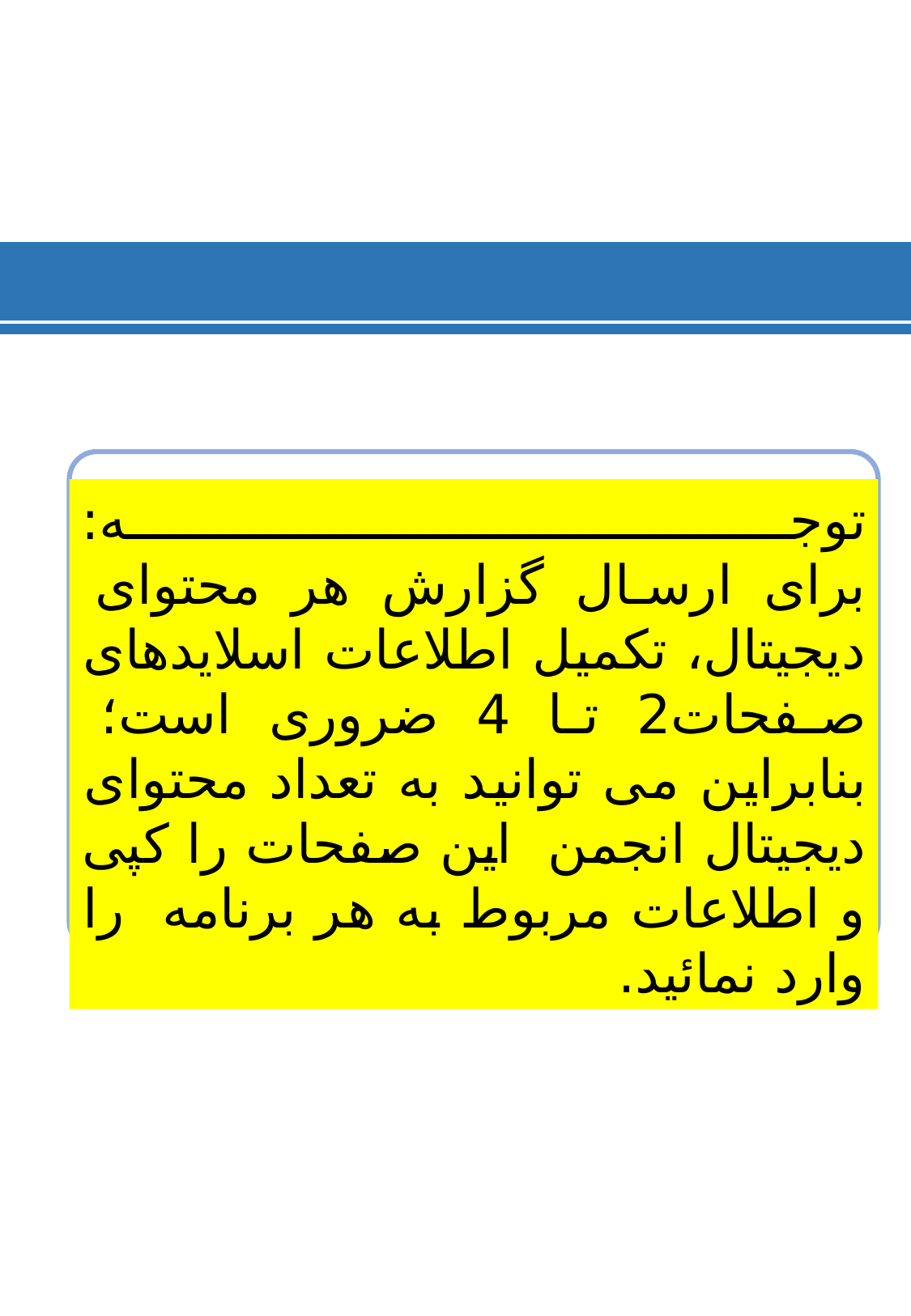

توجه:
برای ارسال گزارش هر محتوای دیجیتال، تکمیل اطلاعات اسلایدهای صفحات2 تا 4 ضروری است؛ بنابراین می توانید به تعداد محتوای دیجیتال انجمن  این صفحات را کپی و اطلاعات مربوط به هر برنامه  را وارد نمائید.